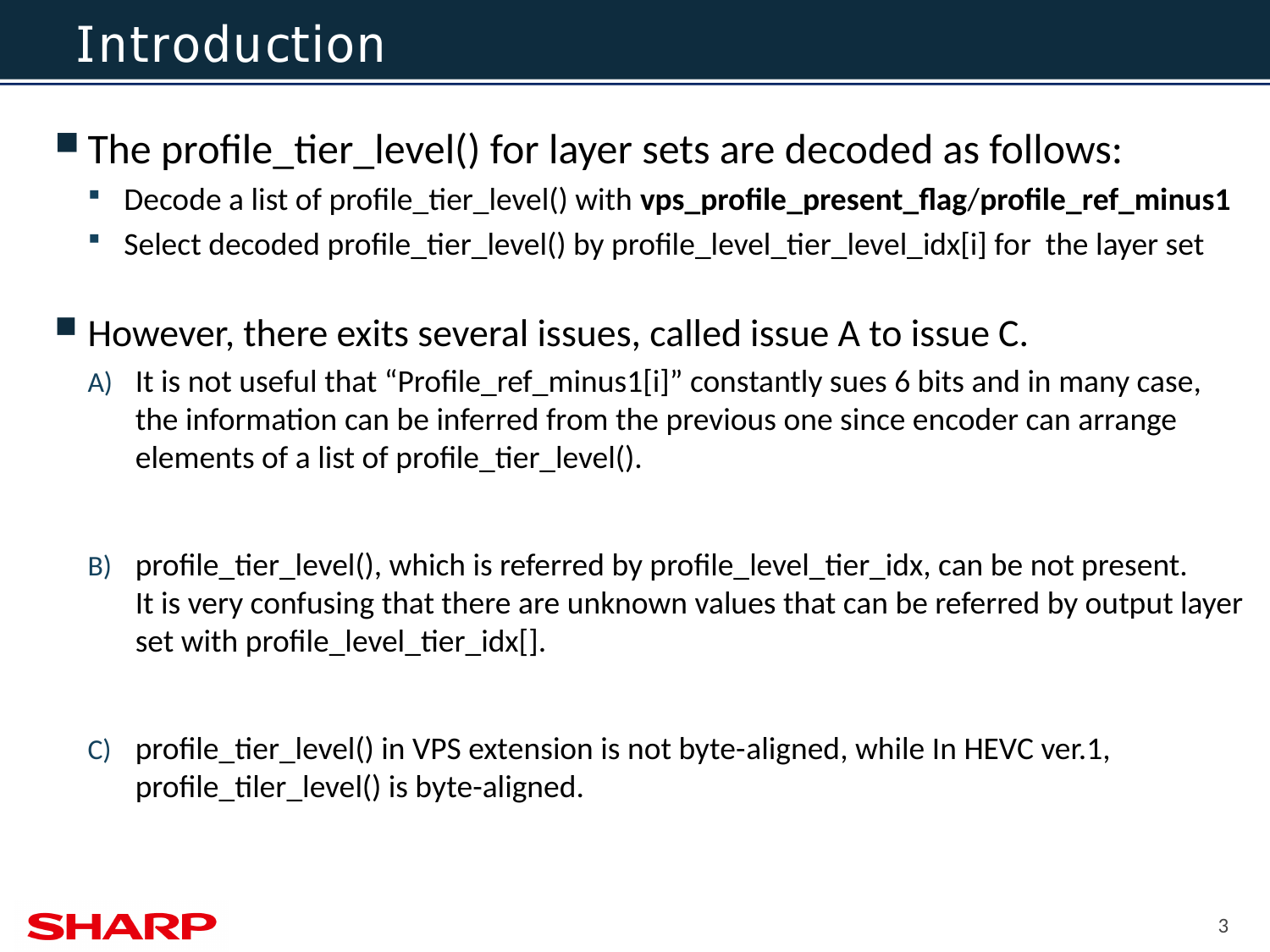

# Introduction
The profile_tier_level() for layer sets are decoded as follows:
Decode a list of profile_tier_level() with vps_profile_present_flag/profile_ref_minus1
Select decoded profile_tier_level() by profile_level_tier_level_idx[i] for  the layer set

However, there exits several issues, called issue A to issue C.
It is not useful that “Profile_ref_minus1[i]” constantly sues 6 bits and in many case, the information can be inferred from the previous one since encoder can arrange elements of a list of profile_tier_level().

profile_tier_level(), which is referred by profile_level_tier_idx, can be not present.
It is very confusing that there are unknown values that can be referred by output layer set with profile_level_tier_idx[].

profile_tier_level() in VPS extension is not byte-aligned, while In HEVC ver.1, profile_tiler_level() is byte-aligned.
3